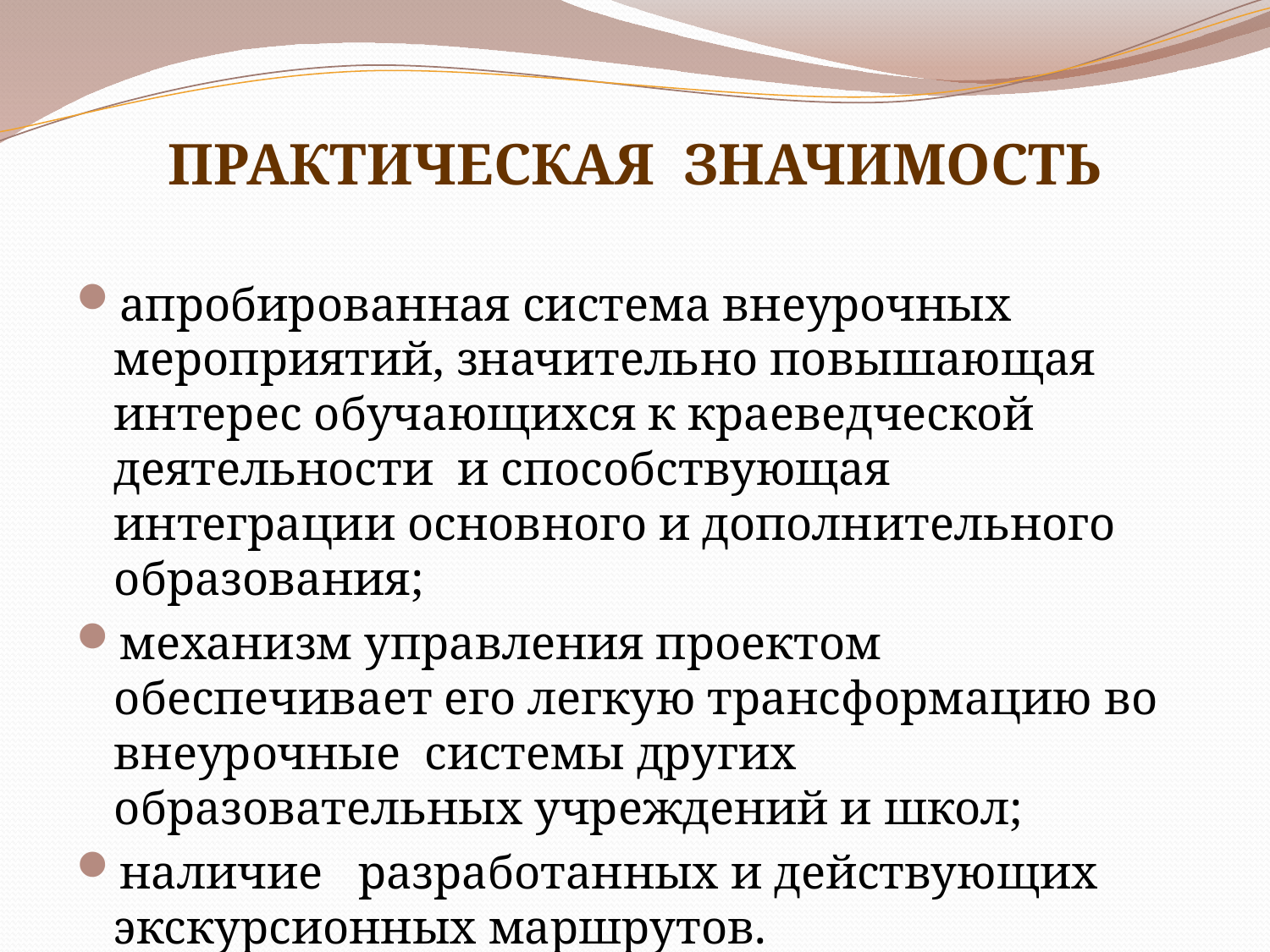

# ПРАКТИЧЕСКАЯ  ЗНАЧИМОСТЬ
апробированная система внеурочных  мероприятий, значительно повышающая интерес обучающихся к краеведческой деятельности  и способствующая  интеграции основного и дополнительного образования;
механизм управления проектом обеспечивает его легкую трансформацию во внеурочные  системы других образовательных учреждений и школ;
наличие   разработанных и действующих экскурсионных маршрутов.